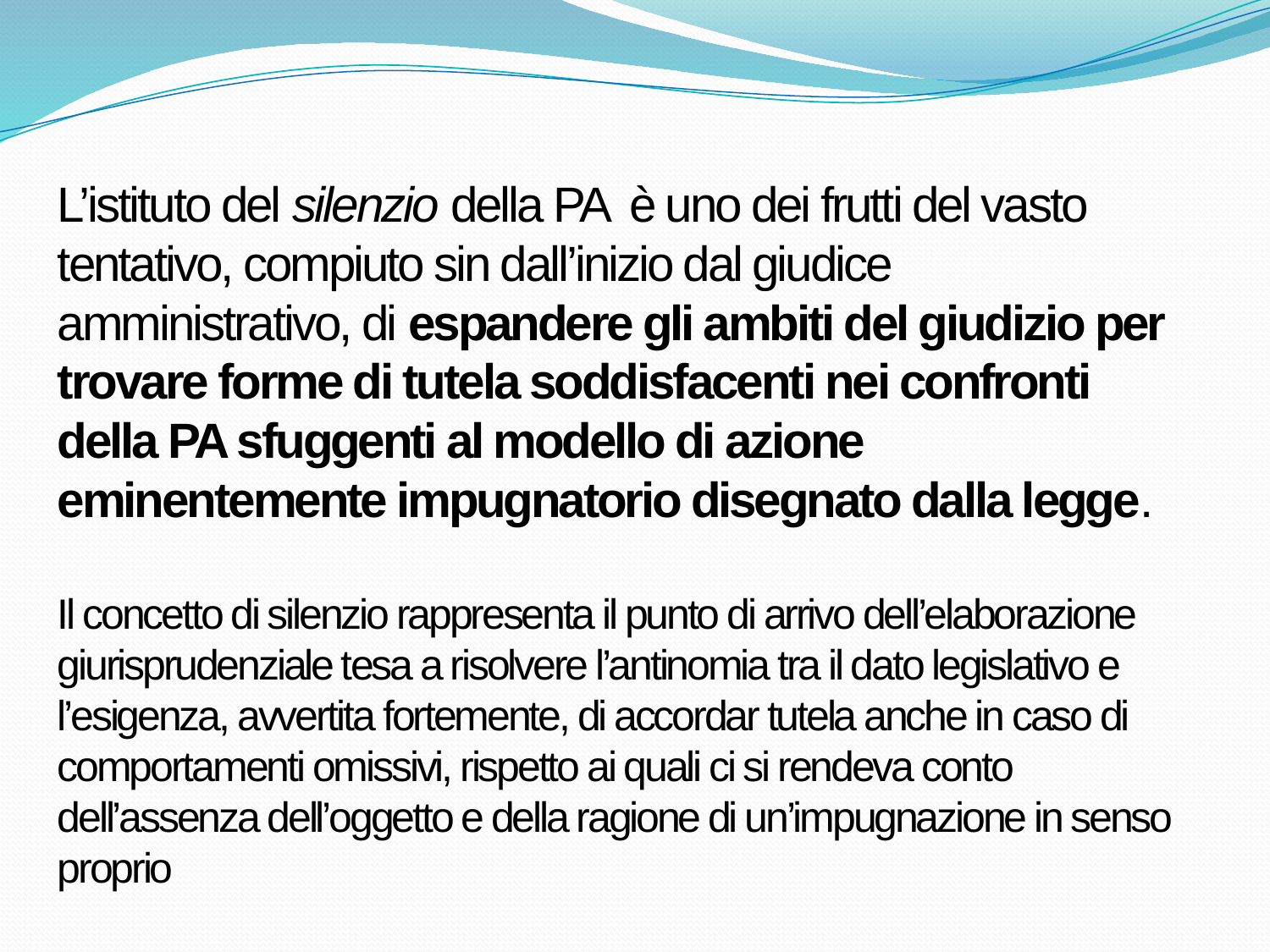

L’istituto del silenzio della PA  è uno dei frutti del vasto tentativo, compiuto sin dall’inizio dal giudice amministrativo, di espandere gli ambiti del giudizio per trovare forme di tutela soddisfacenti nei confronti della PA sfuggenti al modello di azione eminentemente impugnatorio disegnato dalla legge.

Il concetto di silenzio rappresenta il punto di arrivo dell’elaborazione giurisprudenziale tesa a risolvere l’antinomia tra il dato legislativo e l’esigenza, avvertita fortemente, di accordar tutela anche in caso di comportamenti omissivi, rispetto ai quali ci si rendeva conto dell’assenza dell’oggetto e della ragione di un’impugnazione in senso proprio